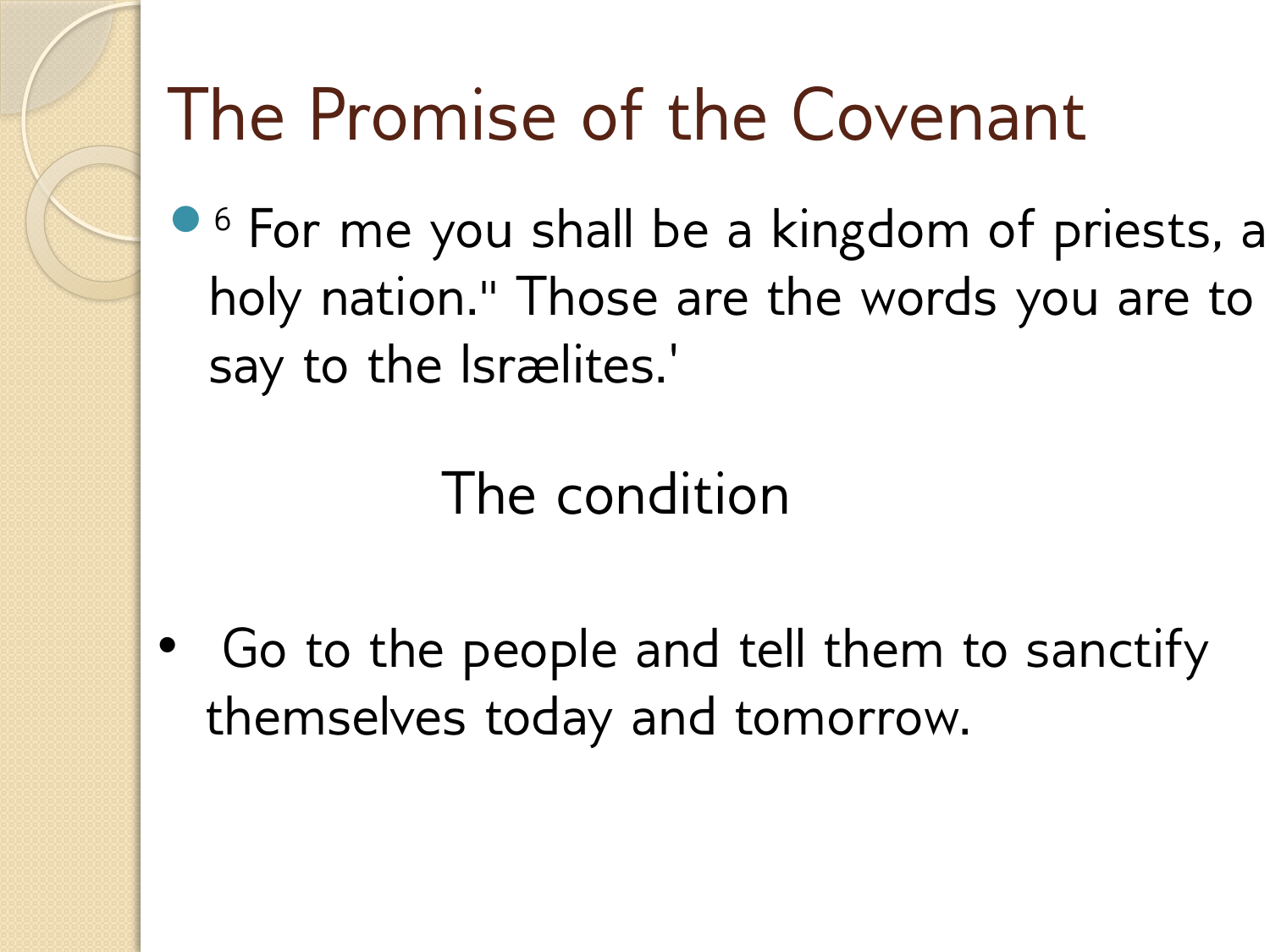

# The Promise of the Covenant
6 For me you shall be a kingdom of priests, a holy nation." Those are the words you are to say to the Israelites.'

The condition
 Go to the people and tell them to sanctify themselves today and tomorrow.